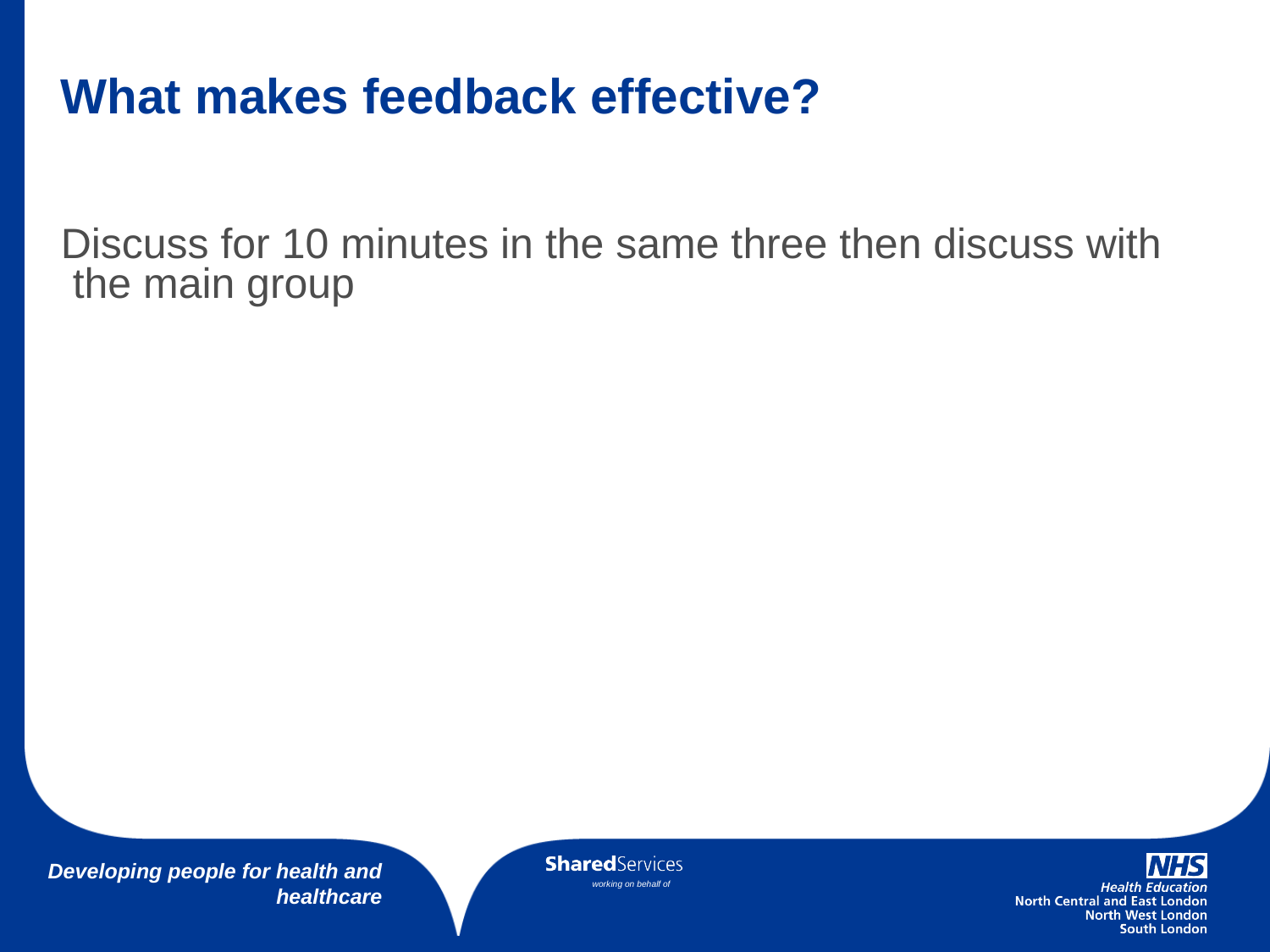

# What makes feedback effective?
Discuss for 10 minutes in the same three then discuss with
 the main group